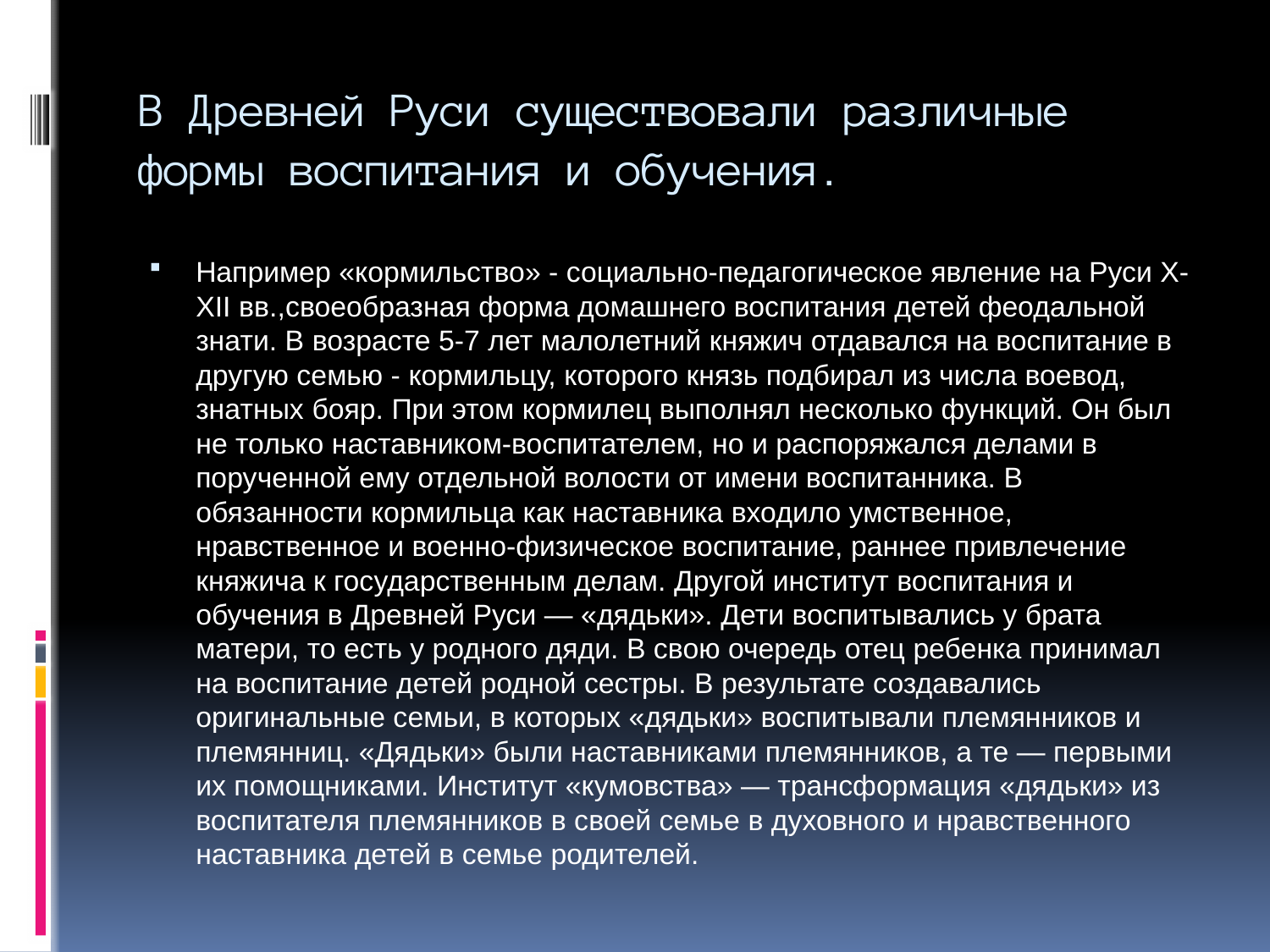

# В Древней Руси существовали различные формы воспитания и обучения.
Например «кормильство» - социально-педагогическое явление на Руси X-XII вв.,своеобразная форма домашнего воспитания детей феодальной знати. В возрасте 5-7 лет малолетний княжич отдавался на воспитание в другую семью - кормильцу, которого князь подбирал из числа воевод, знатных бояр. При этом кормилец выполнял несколько функций. Он был не только наставником-воспитателем, но и распоряжался делами в порученной ему отдельной волости от имени воспитанника. В обязанности кормильца как наставника входило умственное, нравственное и военно-физическое воспитание, раннее привлечение княжича к государственным делам. Другой институт воспитания и обучения в Древней Руси — «дядьки». Дети воспитывались у брата матери, то есть у родного дяди. В свою очередь отец ребенка принимал на воспитание детей родной сестры. В результате создавались оригинальные семьи, в которых «дядьки» воспитывали племянников и племянниц. «Дядьки» были наставниками племянников, а те — первыми их помощниками. Институт «кумовства» — трансформация «дядьки» из воспитателя племянников в своей семье в духовного и нравственного наставника детей в семье родителей.